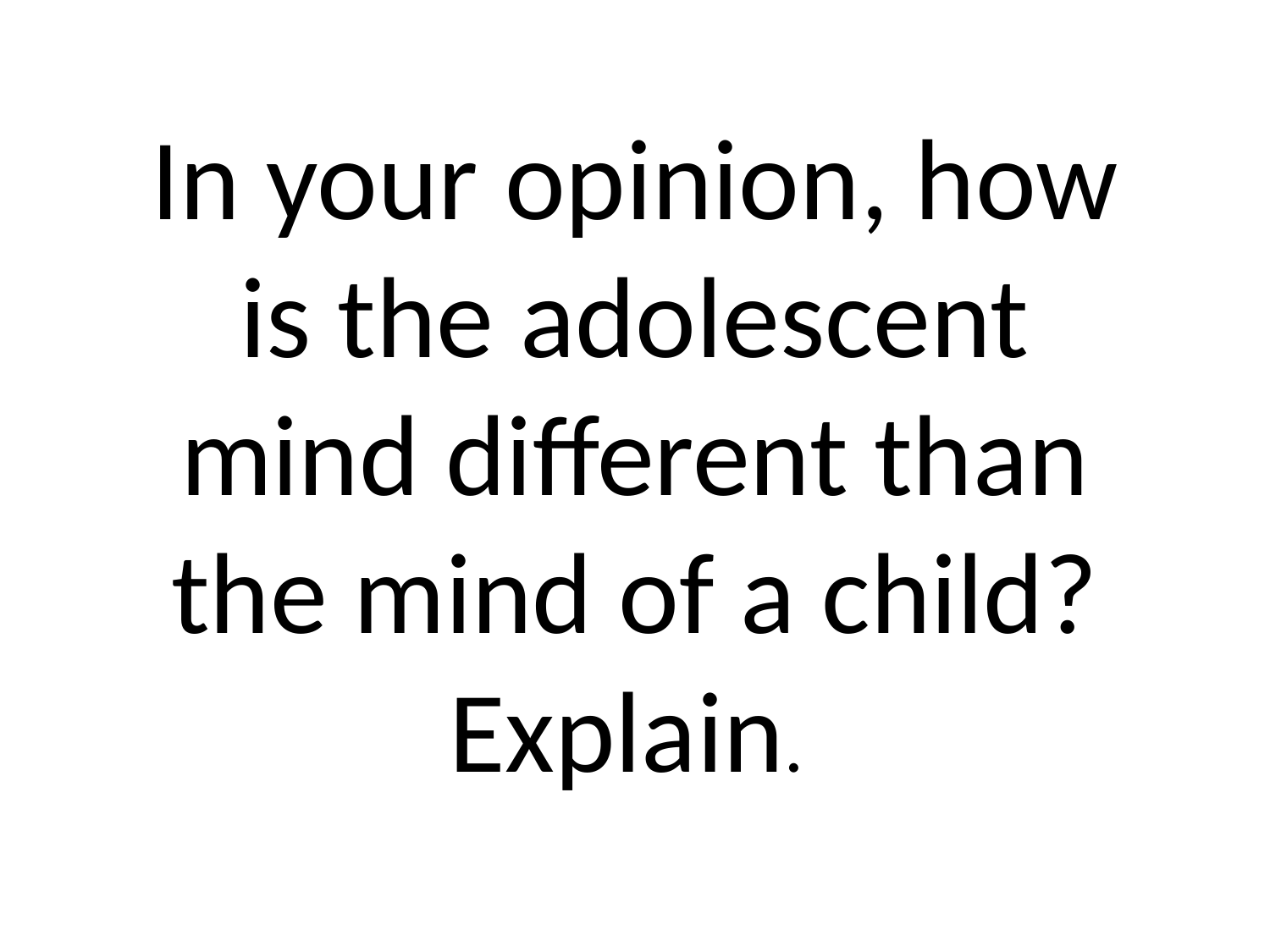

# In your opinion, how is the adolescent mind different than the mind of a child? Explain.